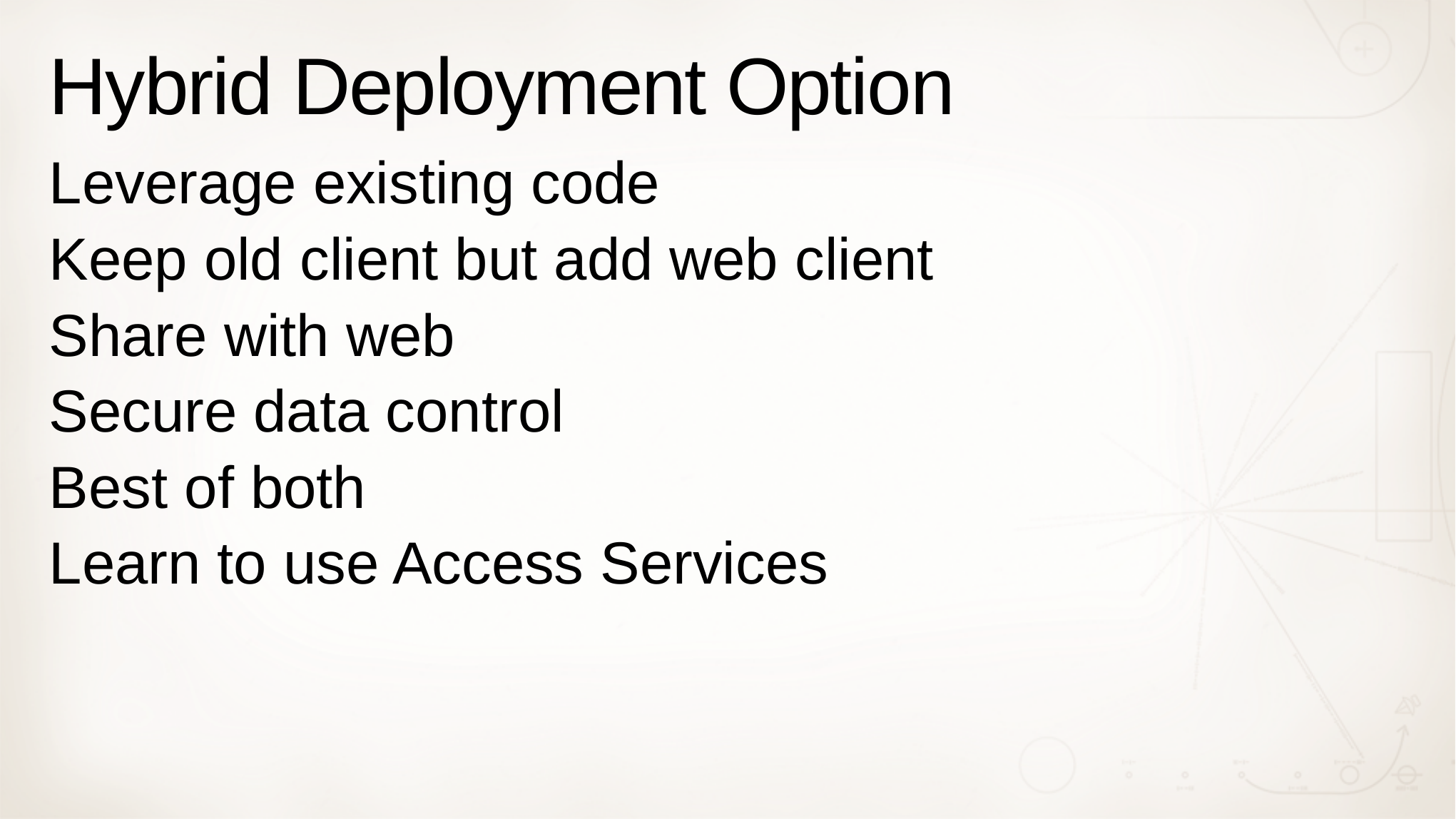

# Hybrid Deployment Option
Leverage existing code
Keep old client but add web client
Share with web
Secure data control
Best of both
Learn to use Access Services